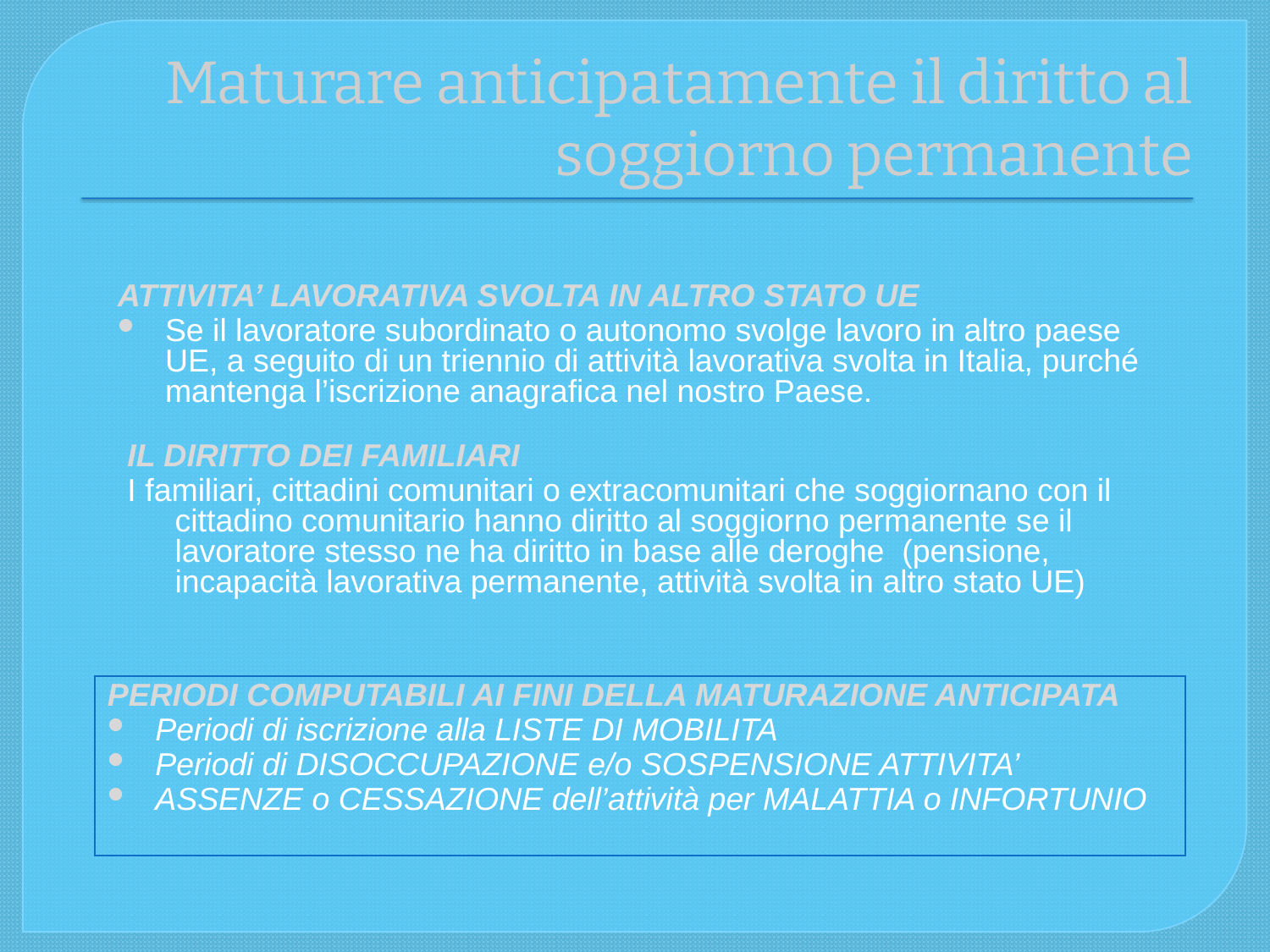

# Maturare anticipatamente il diritto al soggiorno permanente
ATTIVITA’ LAVORATIVA SVOLTA IN ALTRO STATO UE
Se il lavoratore subordinato o autonomo svolge lavoro in altro paese UE, a seguito di un triennio di attività lavorativa svolta in Italia, purché mantenga l’iscrizione anagrafica nel nostro Paese.
IL DIRITTO DEI FAMILIARI
I familiari, cittadini comunitari o extracomunitari che soggiornano con il cittadino comunitario hanno diritto al soggiorno permanente se il lavoratore stesso ne ha diritto in base alle deroghe  (pensione, incapacità lavorativa permanente, attività svolta in altro stato UE)
PERIODI COMPUTABILI AI FINI DELLA MATURAZIONE ANTICIPATA
Periodi di iscrizione alla LISTE DI MOBILITA
Periodi di DISOCCUPAZIONE e/o SOSPENSIONE ATTIVITA’
ASSENZE o CESSAZIONE dell’attività per MALATTIA o INFORTUNIO